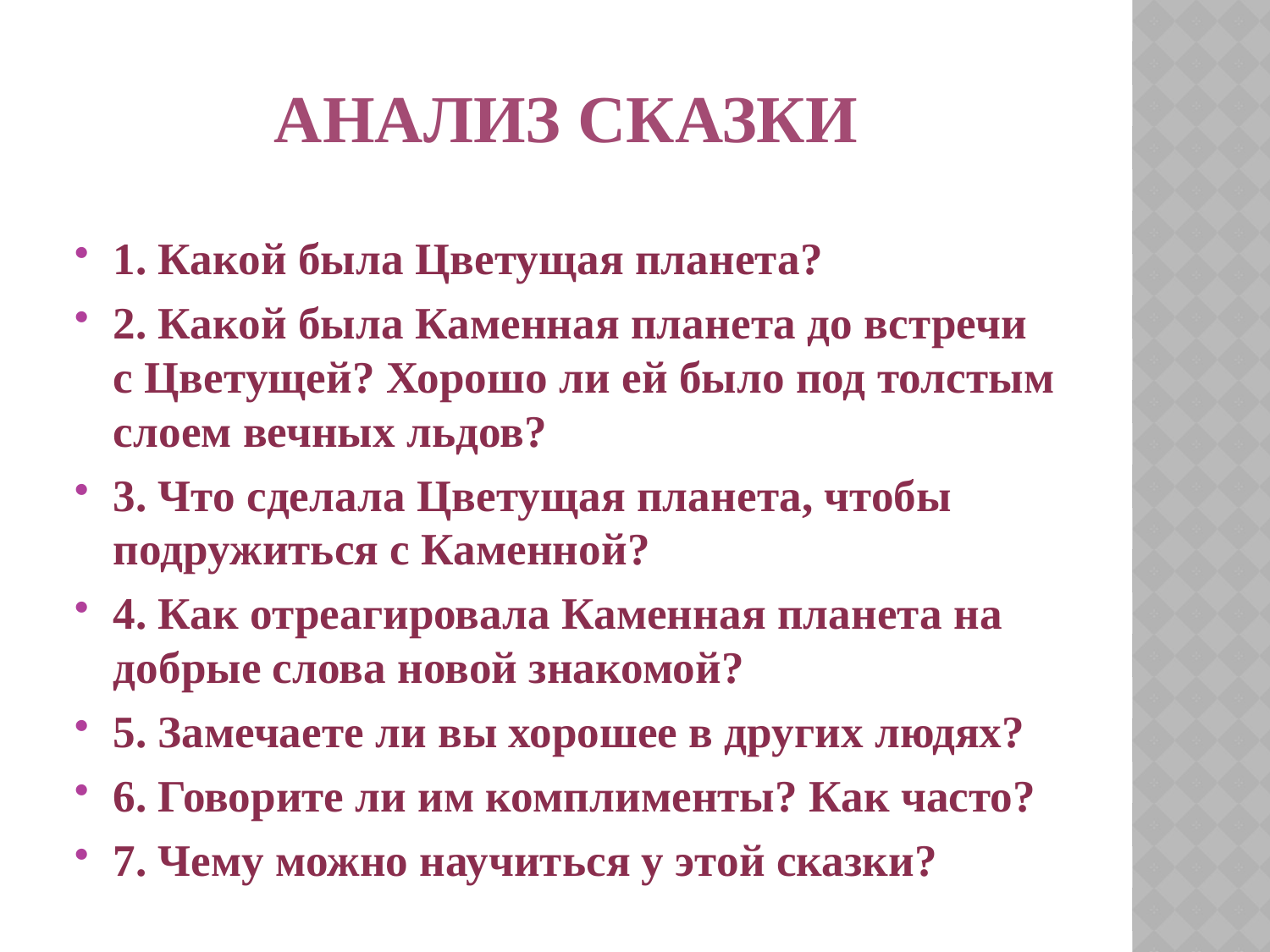

# Анализ сказки
1. Какой была Цветущая планета?
2. Какой была Каменная планета до встречи с Цветущей? Хорошо ли ей было под толстым слоем вечных льдов?
3. Что сделала Цветущая планета, чтобы подружиться с Каменной?
4. Как отреагировала Каменная планета на добрые слова новой знакомой?
5. Замечаете ли вы хорошее в других людях?
6. Говорите ли им комплименты? Как часто?
7. Чему можно научиться у этой сказки?